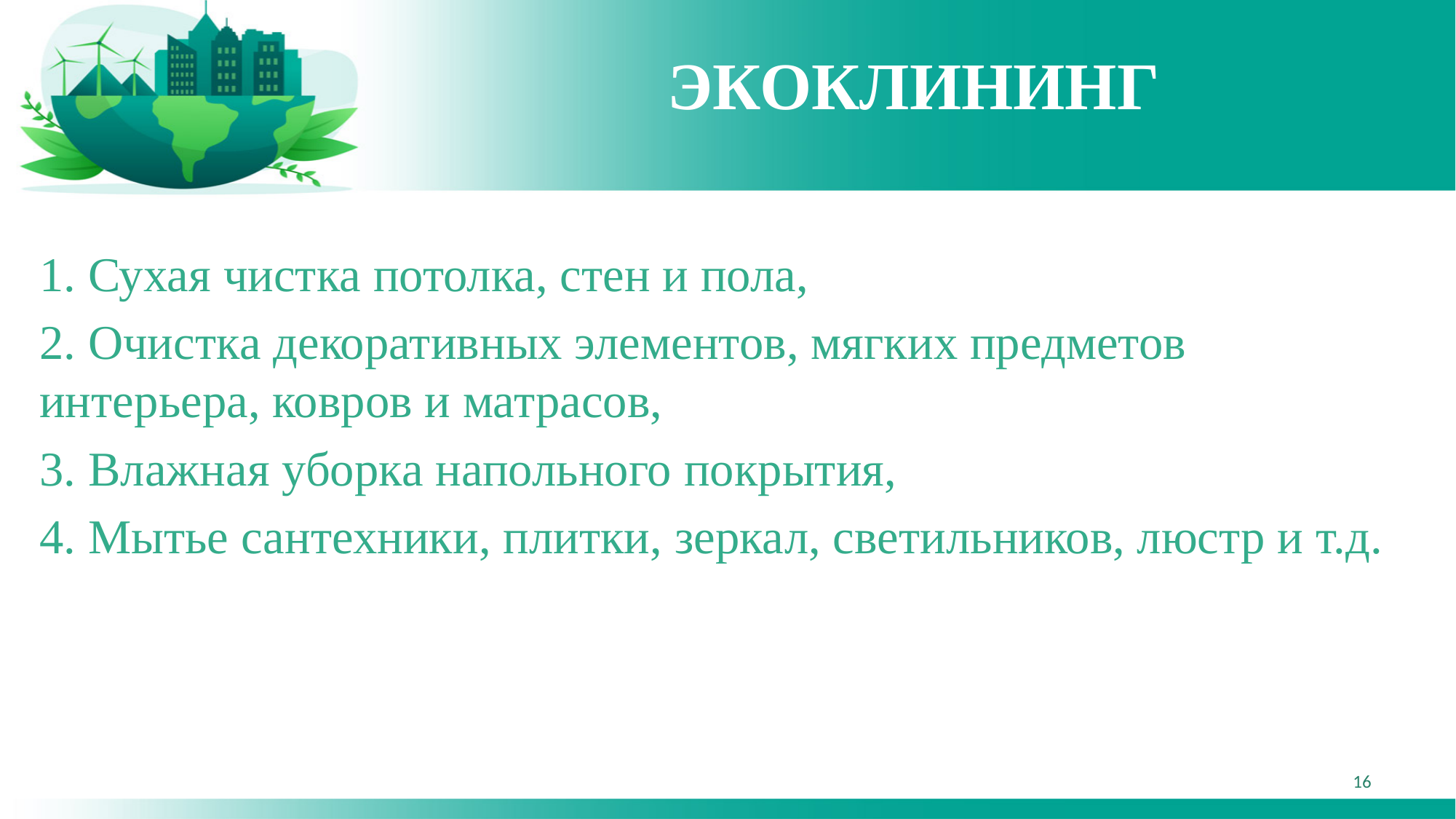

# ЭКОКЛИНИНГ
1. Сухая чистка потолка, стен и пола,
2. Очистка декоративных элементов, мягких предметов интерьера, ковров и матрасов,
3. Влажная уборка напольного покрытия,
4. Мытье сантехники, плитки, зеркал, светильников, люстр и т.д.

16